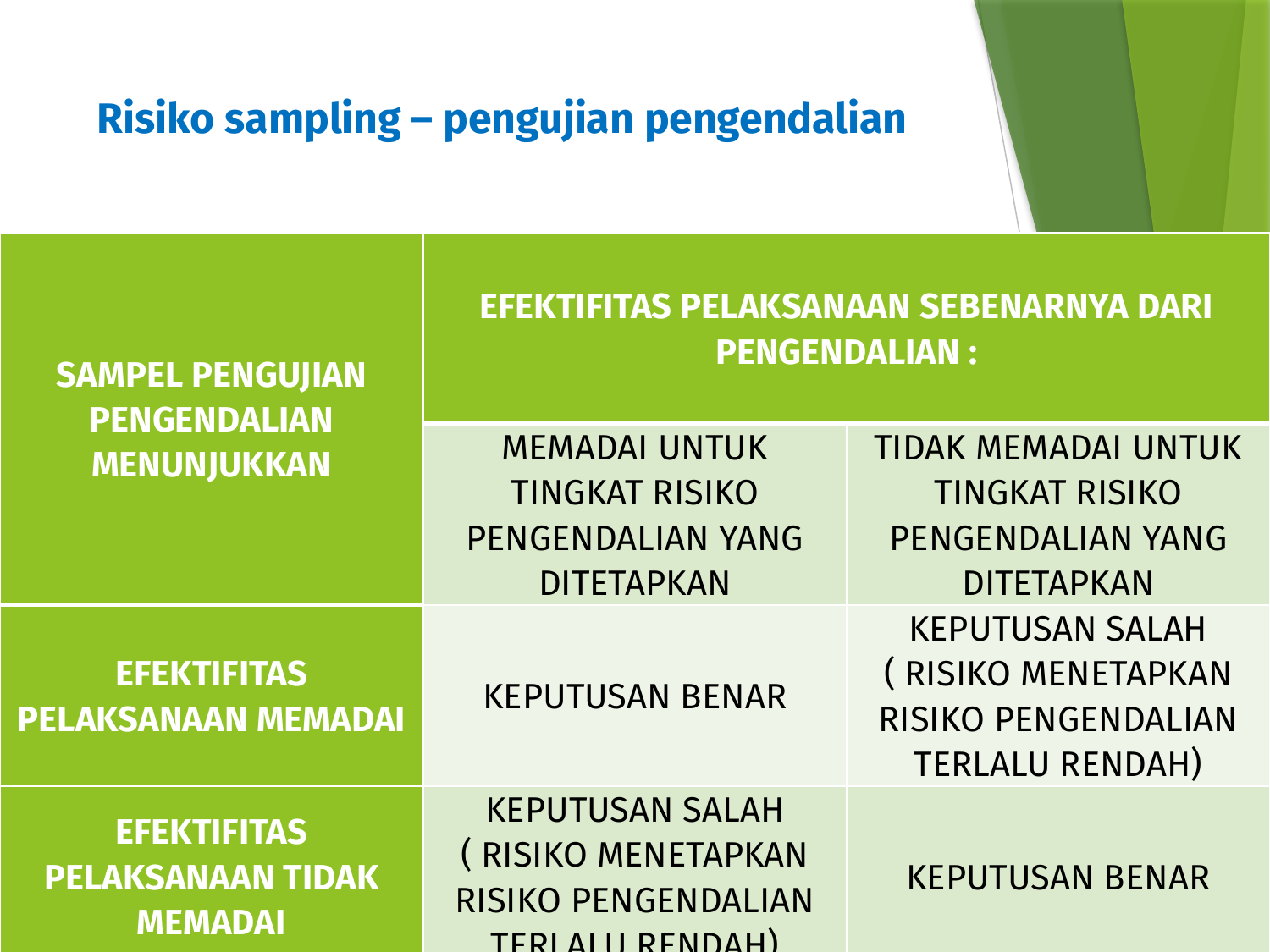

# Risiko sampling – pengujian pengendalian
| SAMPEL PENGUJIAN PENGENDALIAN MENUNJUKKAN | EFEKTIFITAS PELAKSANAAN SEBENARNYA DARI PENGENDALIAN : |  |
| --- | --- | --- |
|  | MEMADAI UNTUK TINGKAT RISIKO PENGENDALIAN YANG DITETAPKAN | TIDAK MEMADAI UNTUK TINGKAT RISIKO PENGENDALIAN YANG DITETAPKAN |
| EFEKTIFITAS PELAKSANAAN MEMADAI | KEPUTUSAN BENAR | KEPUTUSAN SALAH ( RISIKO MENETAPKAN RISIKO PENGENDALIAN TERLALU RENDAH) |
| EFEKTIFITAS PELAKSANAAN TIDAK MEMADAI | KEPUTUSAN SALAH ( RISIKO MENETAPKAN RISIKO PENGENDALIAN TERLALU RENDAH) | KEPUTUSAN BENAR |